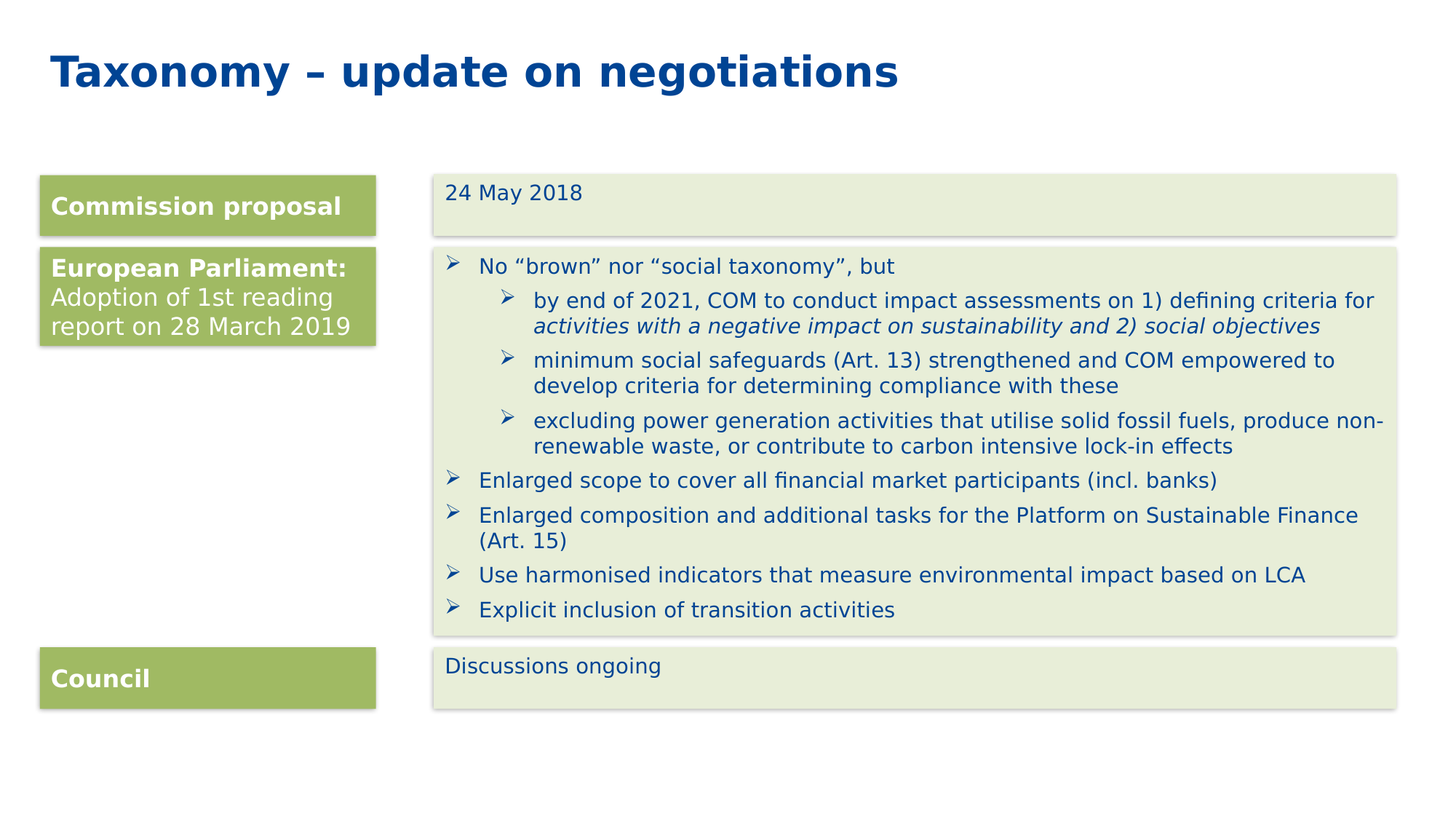

# Taxonomy – update on negotiations
24 May 2018

Commission proposal
No “brown” nor “social taxonomy”, but
by end of 2021, COM to conduct impact assessments on 1) defining criteria for activities with a negative impact on sustainability and 2) social objectives
minimum social safeguards (Art. 13) strengthened and COM empowered to develop criteria for determining compliance with these
excluding power generation activities that utilise solid fossil fuels, produce non-renewable waste, or contribute to carbon intensive lock-in effects
Enlarged scope to cover all financial market participants (incl. banks)
Enlarged composition and additional tasks for the Platform on Sustainable Finance (Art. 15)
Use harmonised indicators that measure environmental impact based on LCA
Explicit inclusion of transition activities

European Parliament:
Adoption of 1st reading report on 28 March 2019
Discussions ongoing

Council